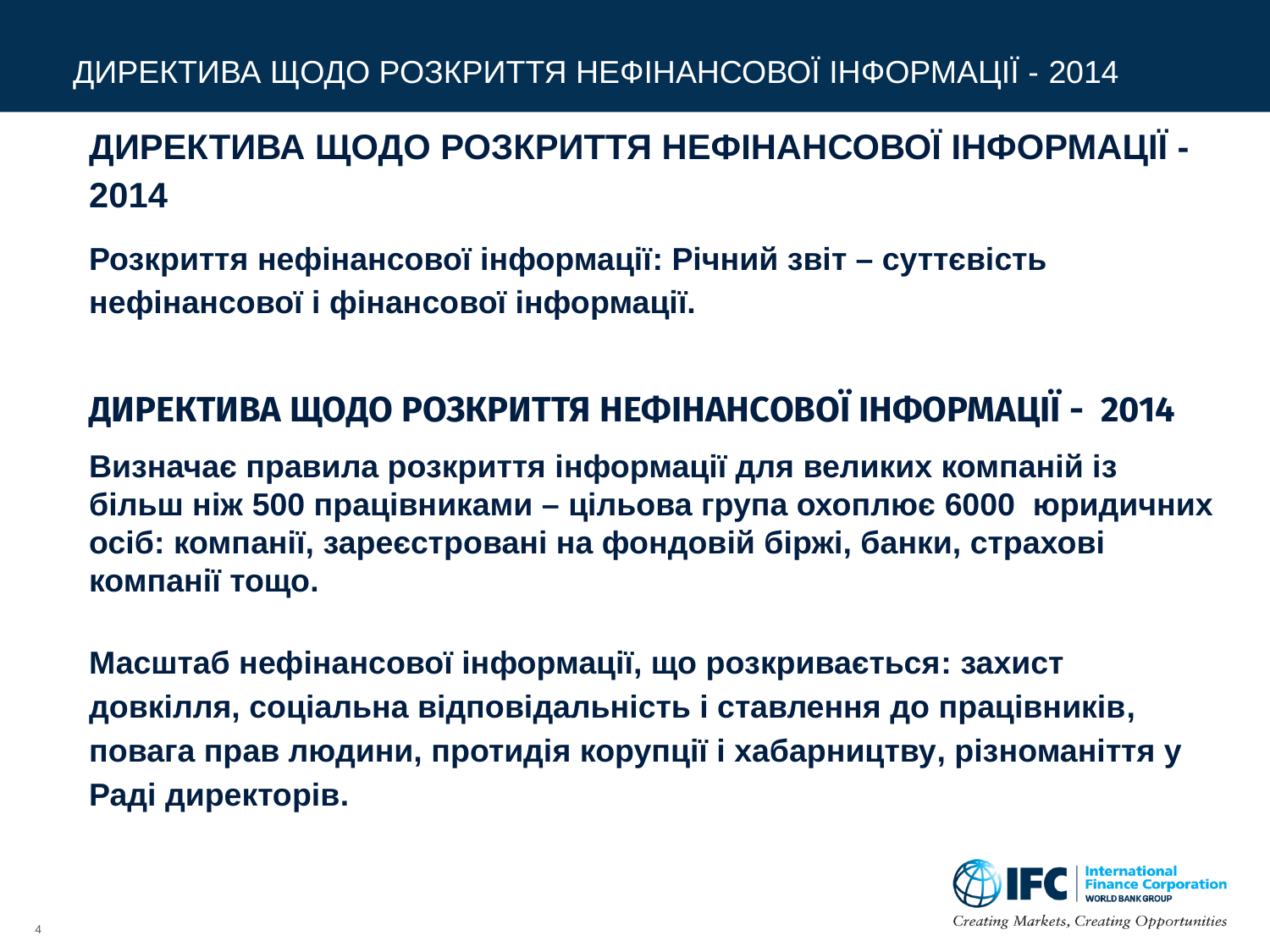

ДИРЕКТИВА ЩОДО РОЗКРИТТЯ НЕФІНАНСОВОЇ ІНФОРМАЦІЇ -  2014
Розкриття нефінансової інформації: Річний звіт – суттєвість нефінансової і фінансової інформації.

ДИРЕКТИВА ЩОДО РОЗКРИТТЯ НЕФІНАНСОВОЇ ІНФОРМАЦІЇ -  2014
Визначає правила розкриття інформації для великих компаній із більш ніж 500 працівниками – цільова група охоплює 6000  юридичних осіб: компанії, зареєстровані на фондовій біржі, банки, страхові компанії тощо.

Масштаб нефінансової інформації, що розкривається: захист довкілля, соціальна відповідальність і ставлення до працівників, повага прав людини, протидія корупції і хабарництву, різноманіття у Раді директорів.

# ДИРЕКТИВА ЩОДО РОЗКРИТТЯ НЕФІНАНСОВОЇ ІНФОРМАЦІЇ - 2014
4